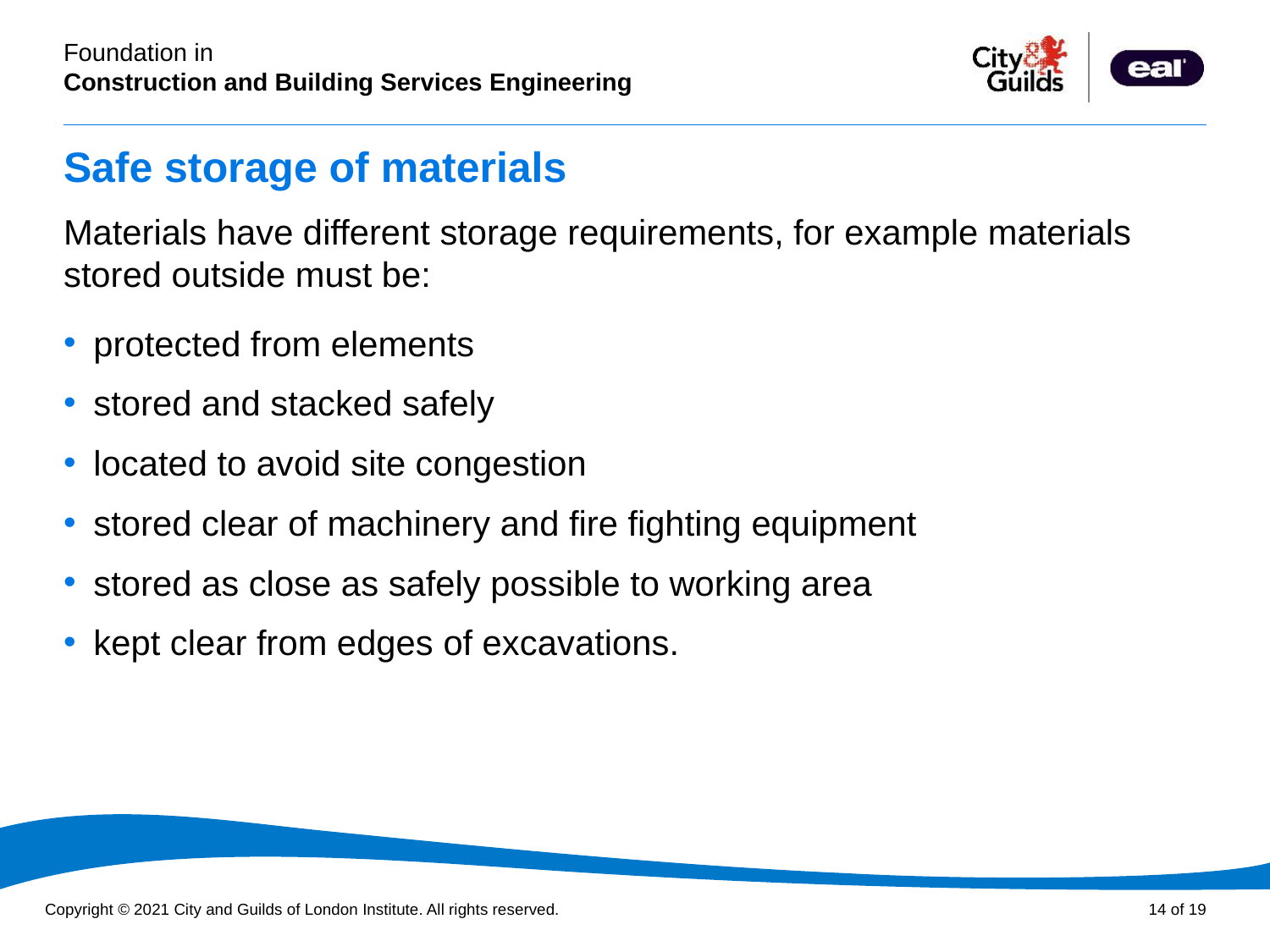

# Safe storage of materials
Materials have different storage requirements, for example materials stored outside must be:
protected from elements
stored and stacked safely
located to avoid site congestion
stored clear of machinery and fire fighting equipment
stored as close as safely possible to working area
kept clear from edges of excavations.